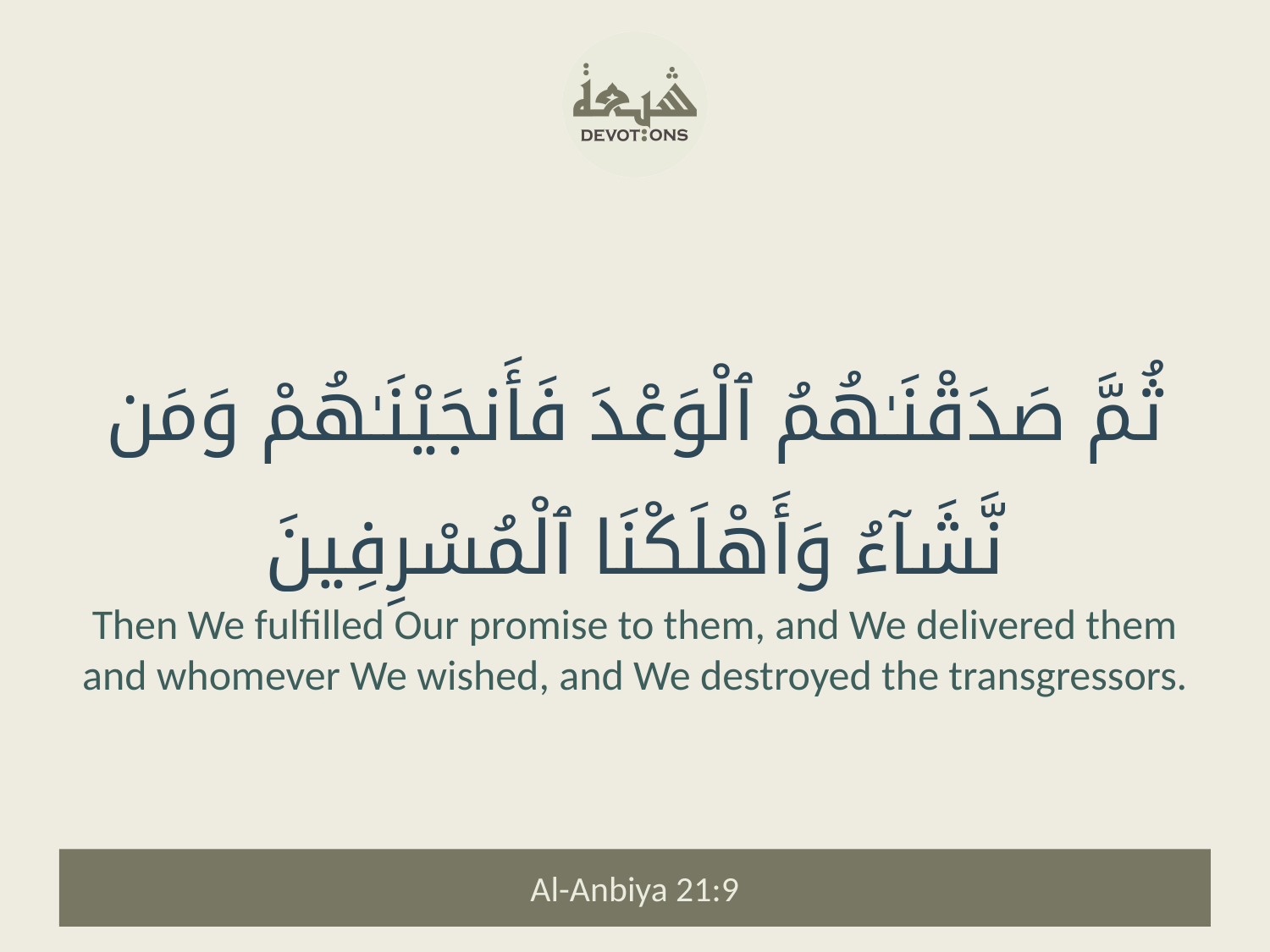

ثُمَّ صَدَقْنَـٰهُمُ ٱلْوَعْدَ فَأَنجَيْنَـٰهُمْ وَمَن نَّشَآءُ وَأَهْلَكْنَا ٱلْمُسْرِفِينَ
Then We fulfilled Our promise to them, and We delivered them and whomever We wished, and We destroyed the transgressors.
Al-Anbiya 21:9